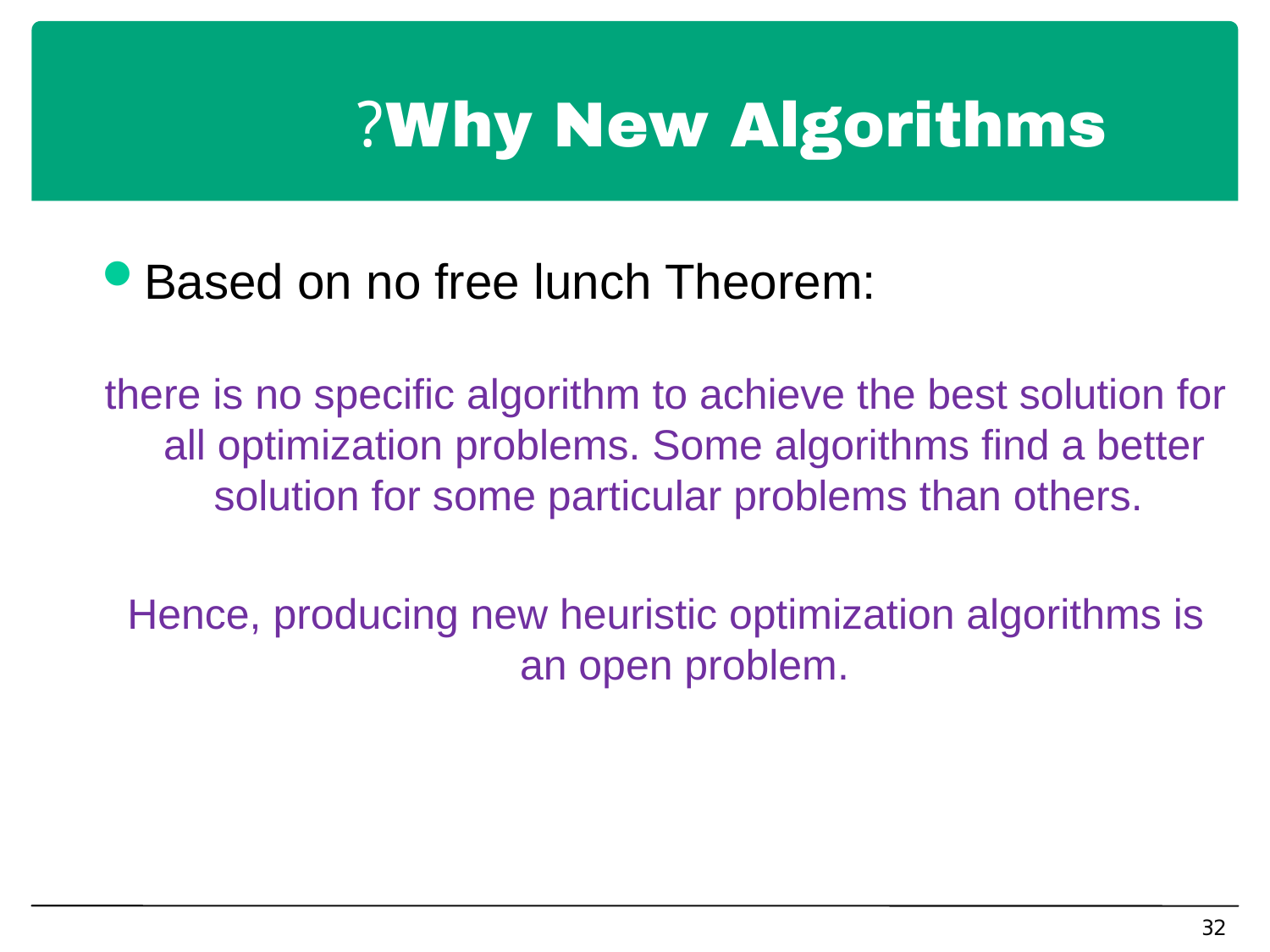

Why New Algorithms?
Based on no free lunch Theorem:

there is no specific algorithm to achieve the best solution for all optimization problems. Some algorithms find a better solution for some particular problems than others.

Hence, producing new heuristic optimization algorithms is an open problem.

32